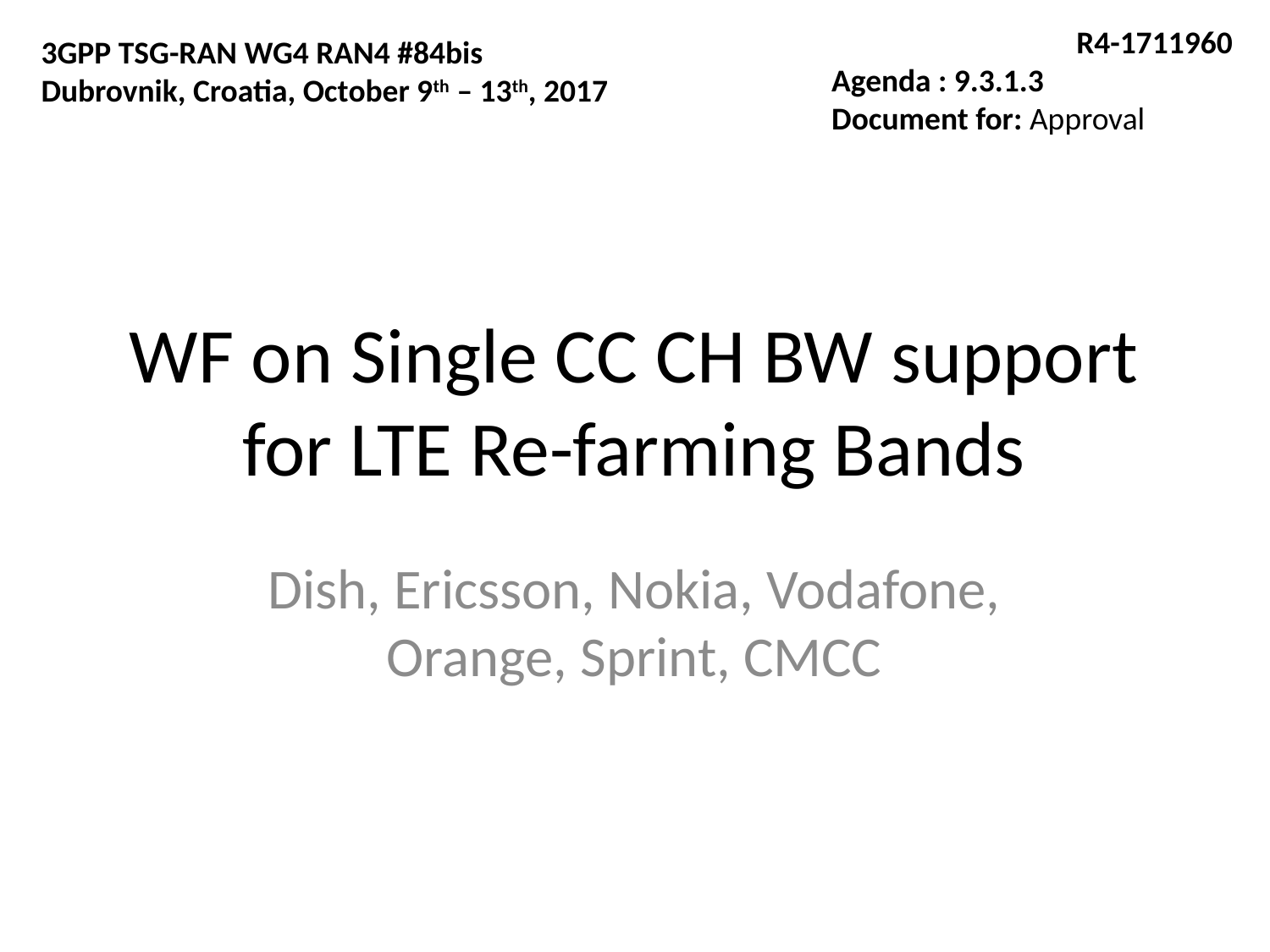

R4-1711960
Agenda : 9.3.1.3
Document for: Approval
3GPP TSG-RAN WG4 RAN4 #84bis
Dubrovnik, Croatia, October 9th – 13th, 2017
# WF on Single CC CH BW support for LTE Re-farming Bands
Dish, Ericsson, Nokia, Vodafone, Orange, Sprint, CMCC